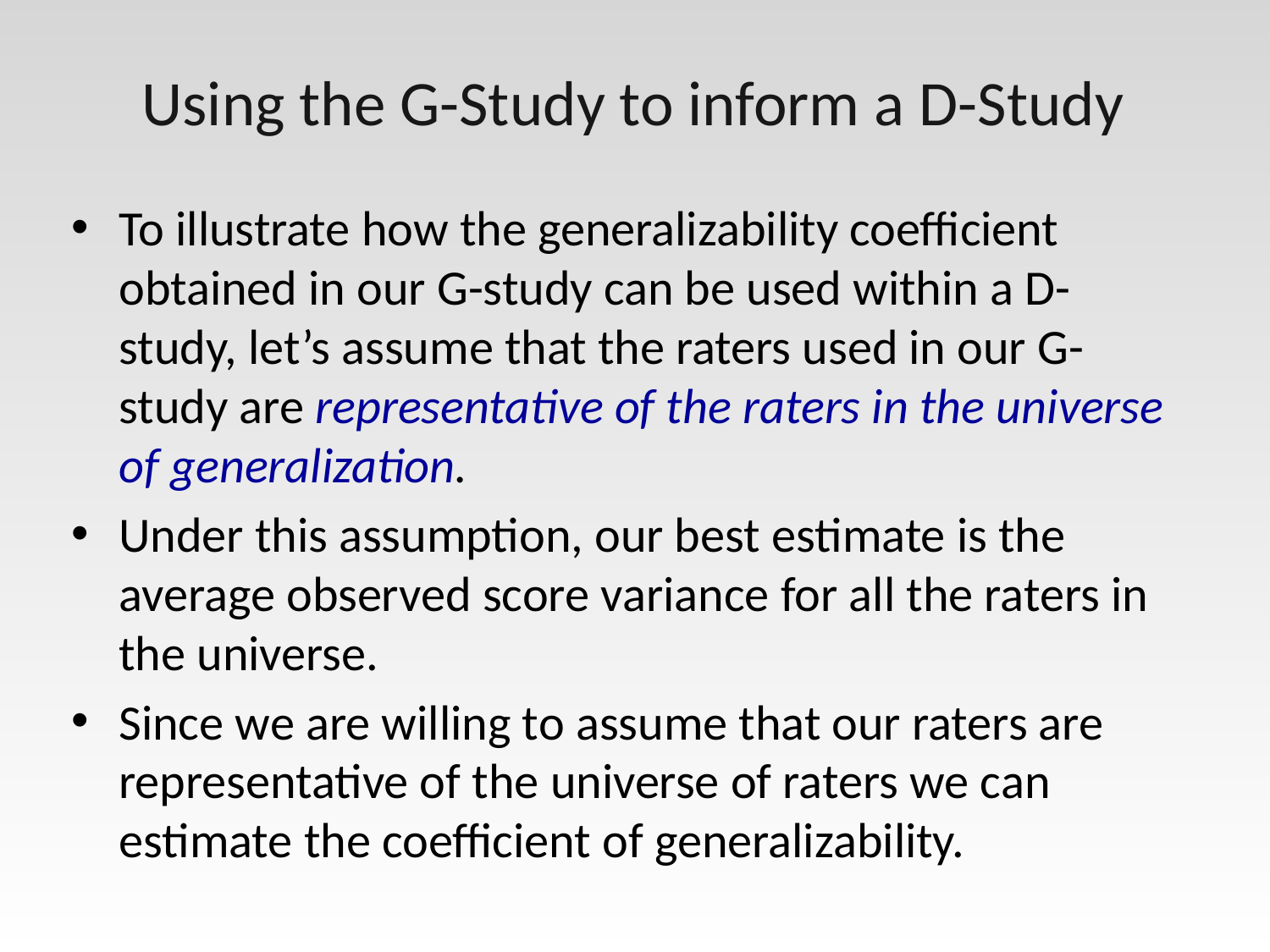

# Using the G-Study to inform a D-Study
To illustrate how the generalizability coefficient obtained in our G-study can be used within a D-study, let’s assume that the raters used in our G-study are representative of the raters in the universe of generalization.
Under this assumption, our best estimate is the average observed score variance for all the raters in the universe.
Since we are willing to assume that our raters are representative of the universe of raters we can estimate the coefficient of generalizability.